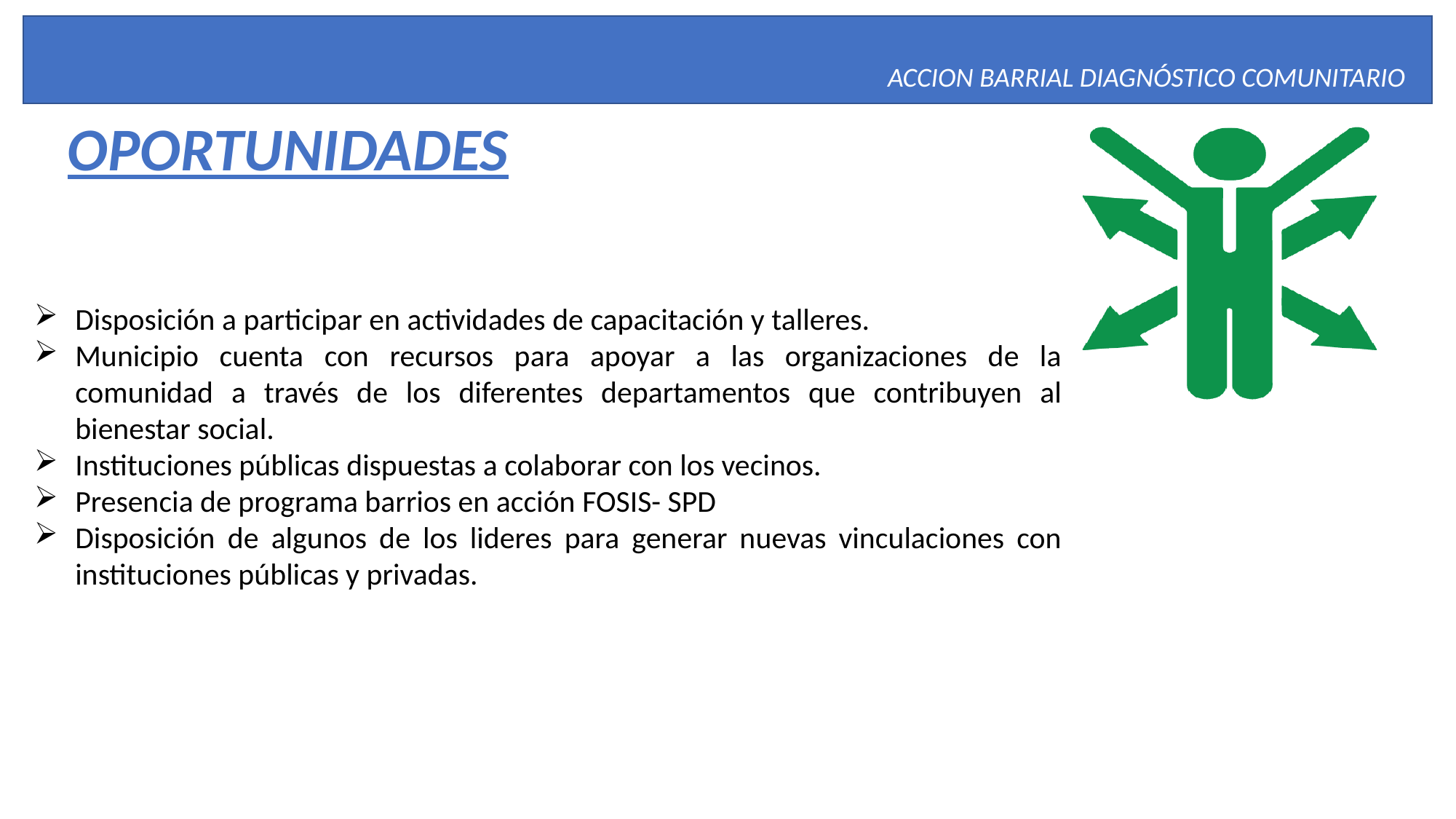

ACCION BARRIAL DIAGNÓSTICO COMUNITARIO

    OPORTUNIDADES

Disposición a participar en actividades de capacitación y talleres.
Municipio cuenta con recursos para apoyar a las organizaciones de la comunidad a través de los diferentes departamentos que contribuyen al bienestar social.
Instituciones públicas dispuestas a colaborar con los vecinos.
Presencia de programa barrios en acción FOSIS- SPD
Disposición de algunos de los lideres para generar nuevas vinculaciones con instituciones públicas y privadas.